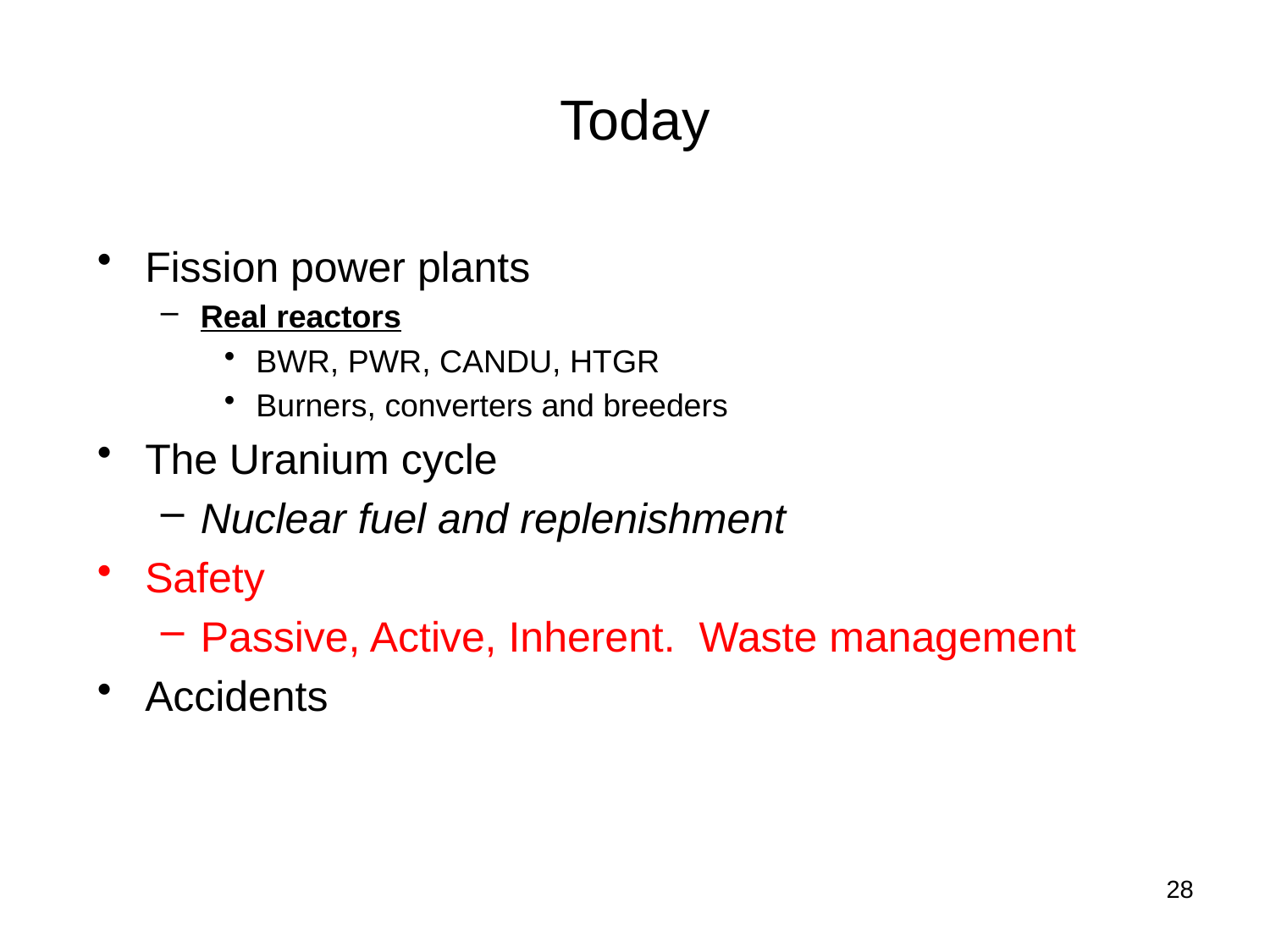

# Today
Fission power plants
Real reactors
BWR, PWR, CANDU, HTGR
Burners, converters and breeders
The Uranium cycle
Nuclear fuel and replenishment
Safety
Passive, Active, Inherent.  Waste management
Accidents
28